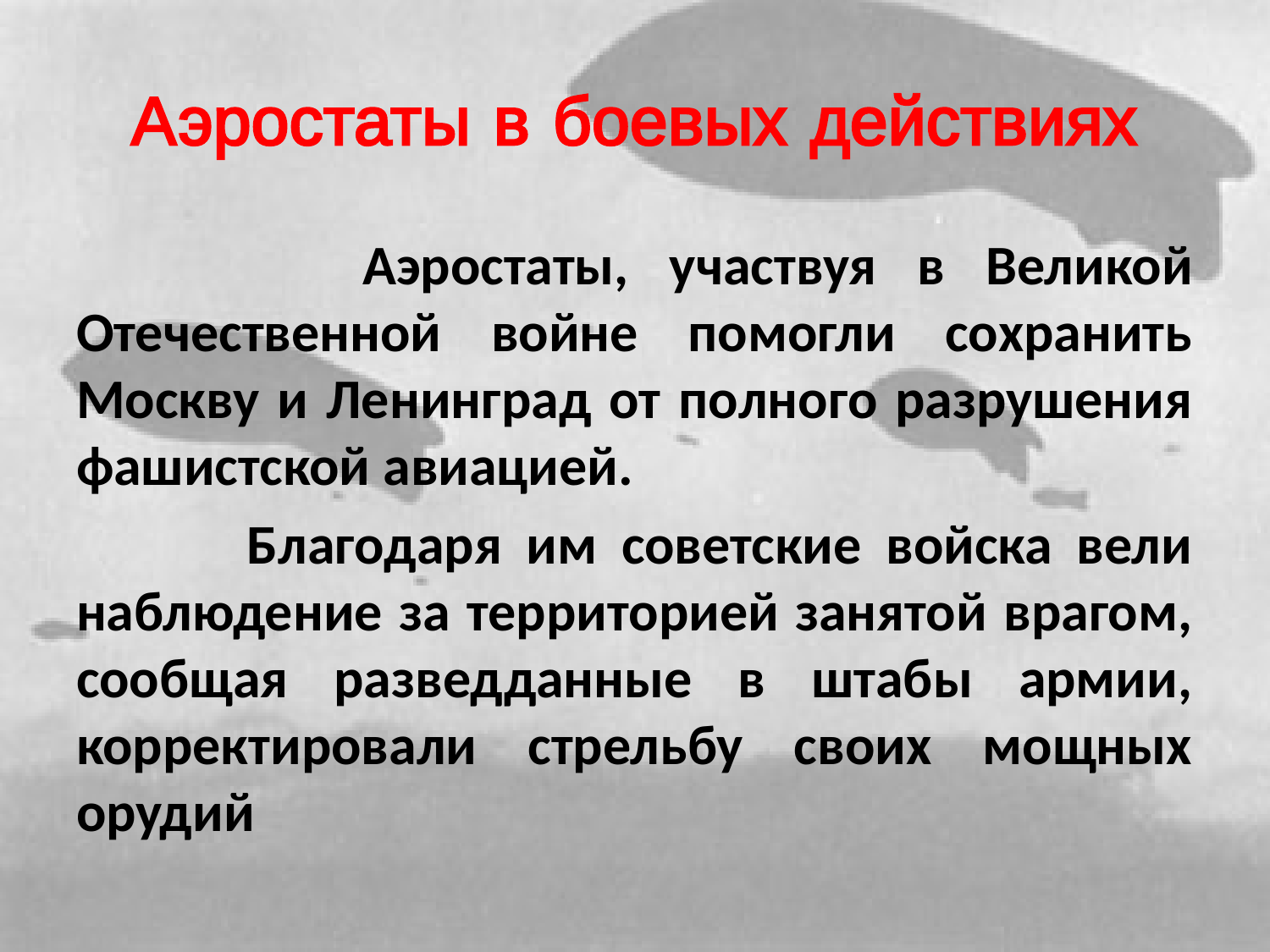

# Аэростаты в боевых действиях
       Аэростаты, участвуя в Великой Отечественной войне помогли сохранить Москву и Ленинград от полного разрушения фашистской авиацией.
       Благодаря им советские войска вели наблюдение за территорией занятой врагом, сообщая разведданные в штабы армии, корректировали стрельбу своих мощных орудий